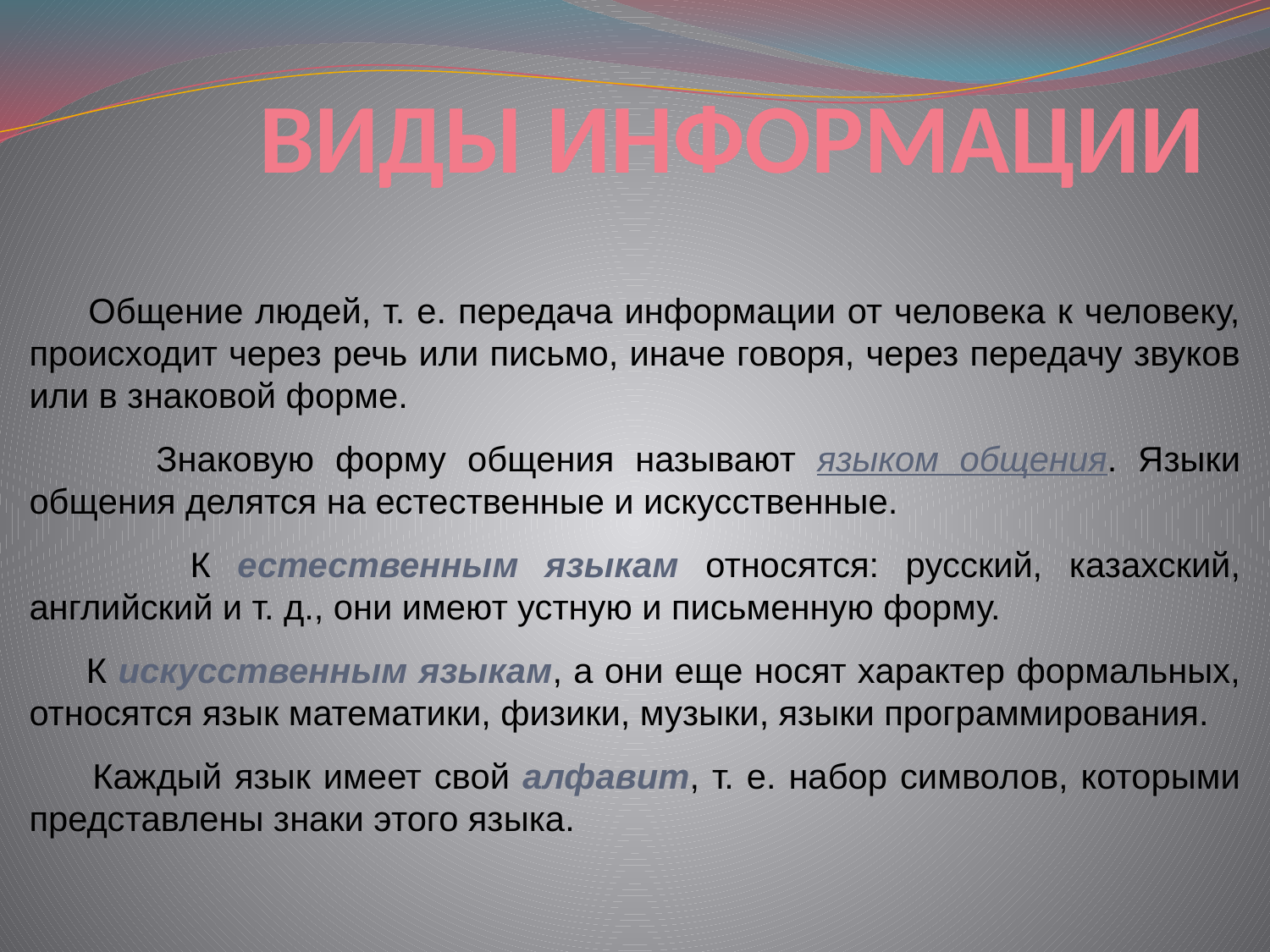

ВИДЫ ИНФОРМАЦИИ
     Общение людей, т. е. передача информации от человека к человеку, происходит через речь или письмо, иначе говоря, через передачу звуков или в знаковой форме.

      Знаковую форму общения называют языком общения. Языки общения делятся на естественные и искусственные.

      К естественным языкам относятся: русский, казахский, английский и т. д., они имеют устную и письменную форму.

     К искусственным языкам, а они еще носят характер формальных, относятся язык математики, физики, музыки, языки программирования.

     Каждый язык имеет свой алфавит, т. е. набор символов, которыми представлены знаки этого языка.